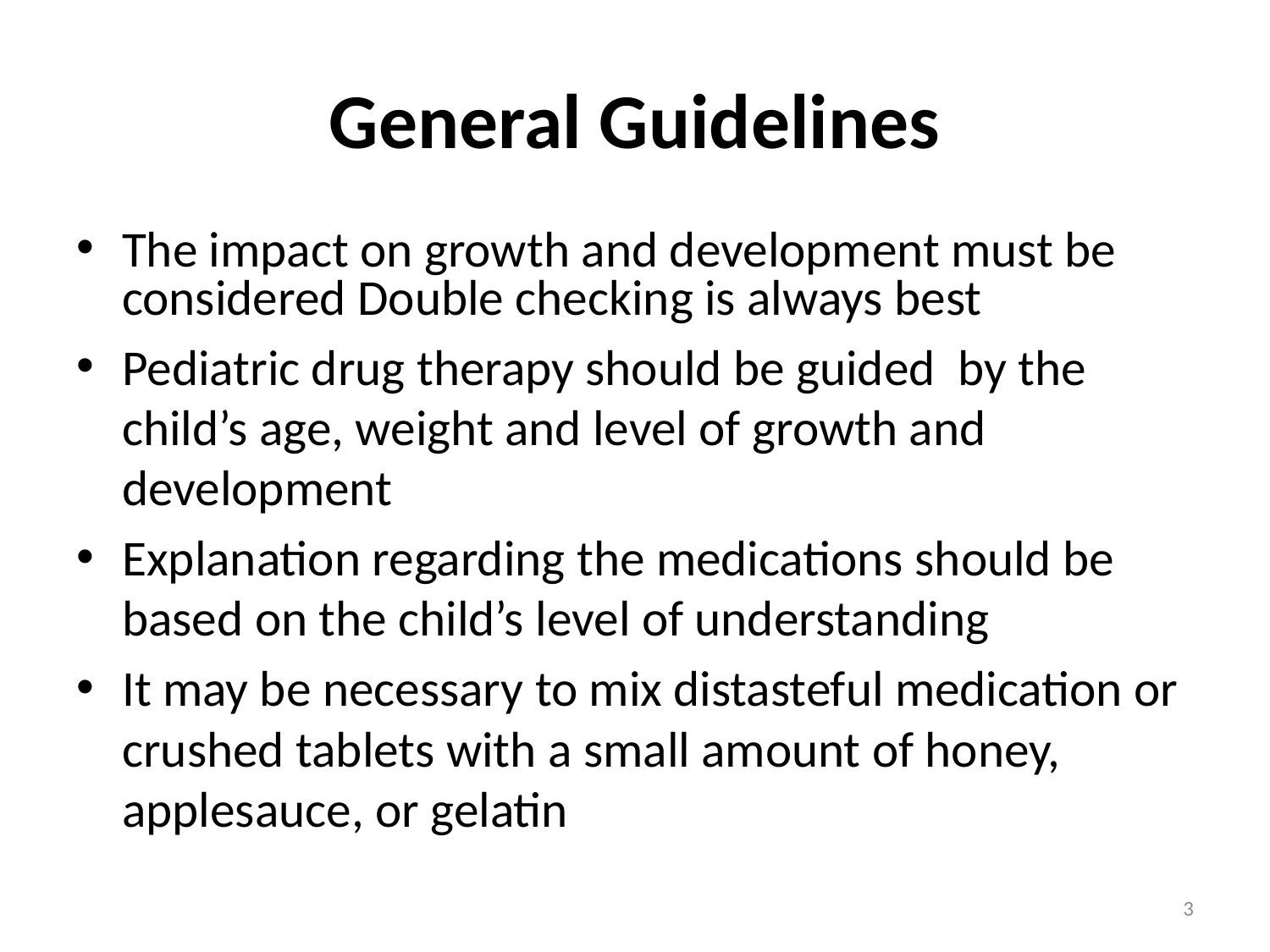

# General Guidelines
The impact on growth and development must be considered Double checking is always best
Pediatric drug therapy should be guided  by the child’s age, weight and level of growth and development
Explanation regarding the medications should be based on the child’s level of understanding
It may be necessary to mix distasteful medication or crushed tablets with a small amount of honey, applesauce, or gelatin

3